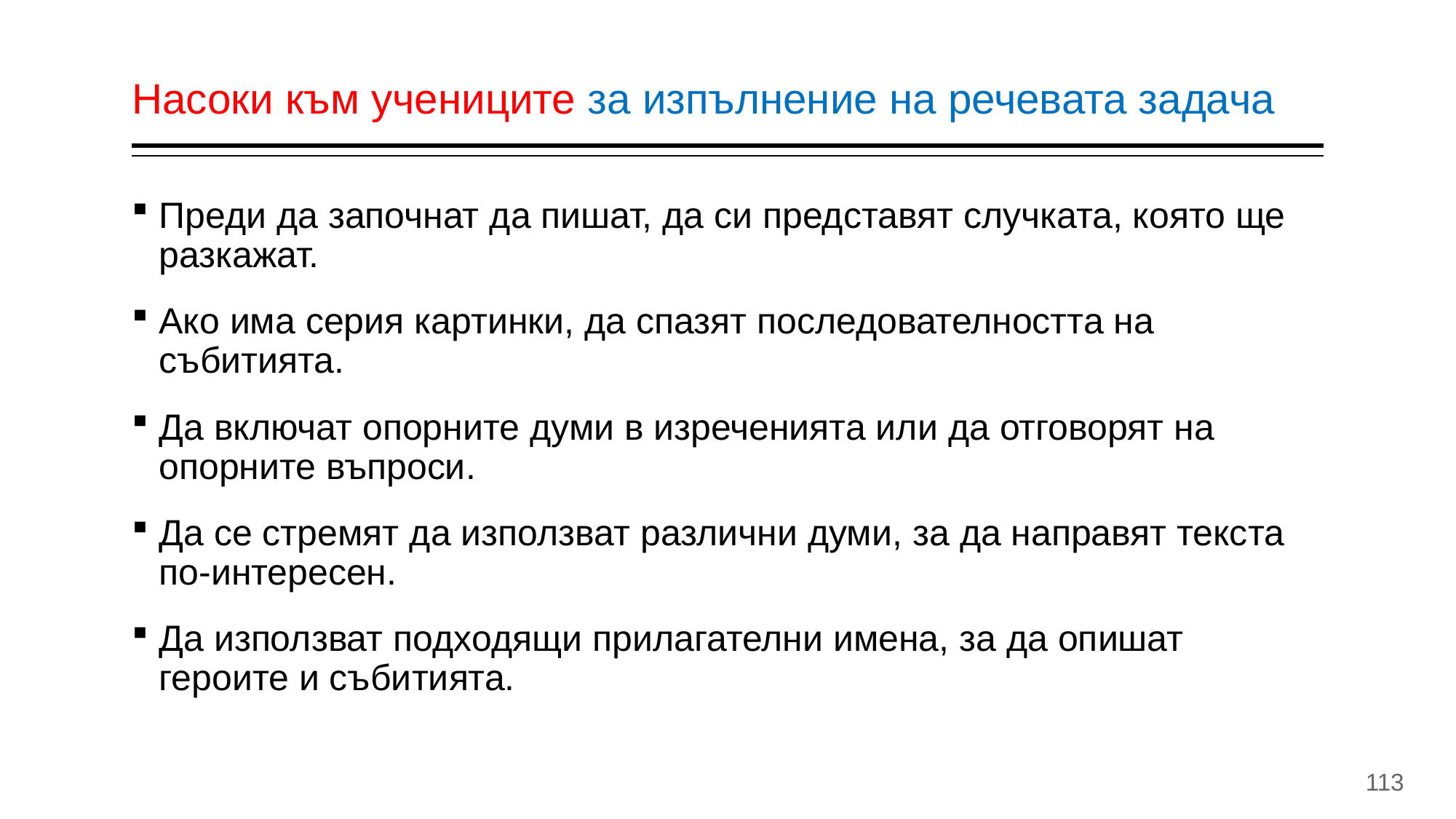

# Насоки към учениците за изпълнение на речевата задача
Преди да започнат да пишат, да си представят случката, която ще разкажат.
Ако има серия картинки, да спазят последователността на събитията.
Да включат опорните думи в изреченията или да отговорят на опорните въпроси.
Да се стремят да използват различни думи, за да направят текста по-интересен.
Да използват подходящи прилагателни имена, за да опишат героите и събитията.
113